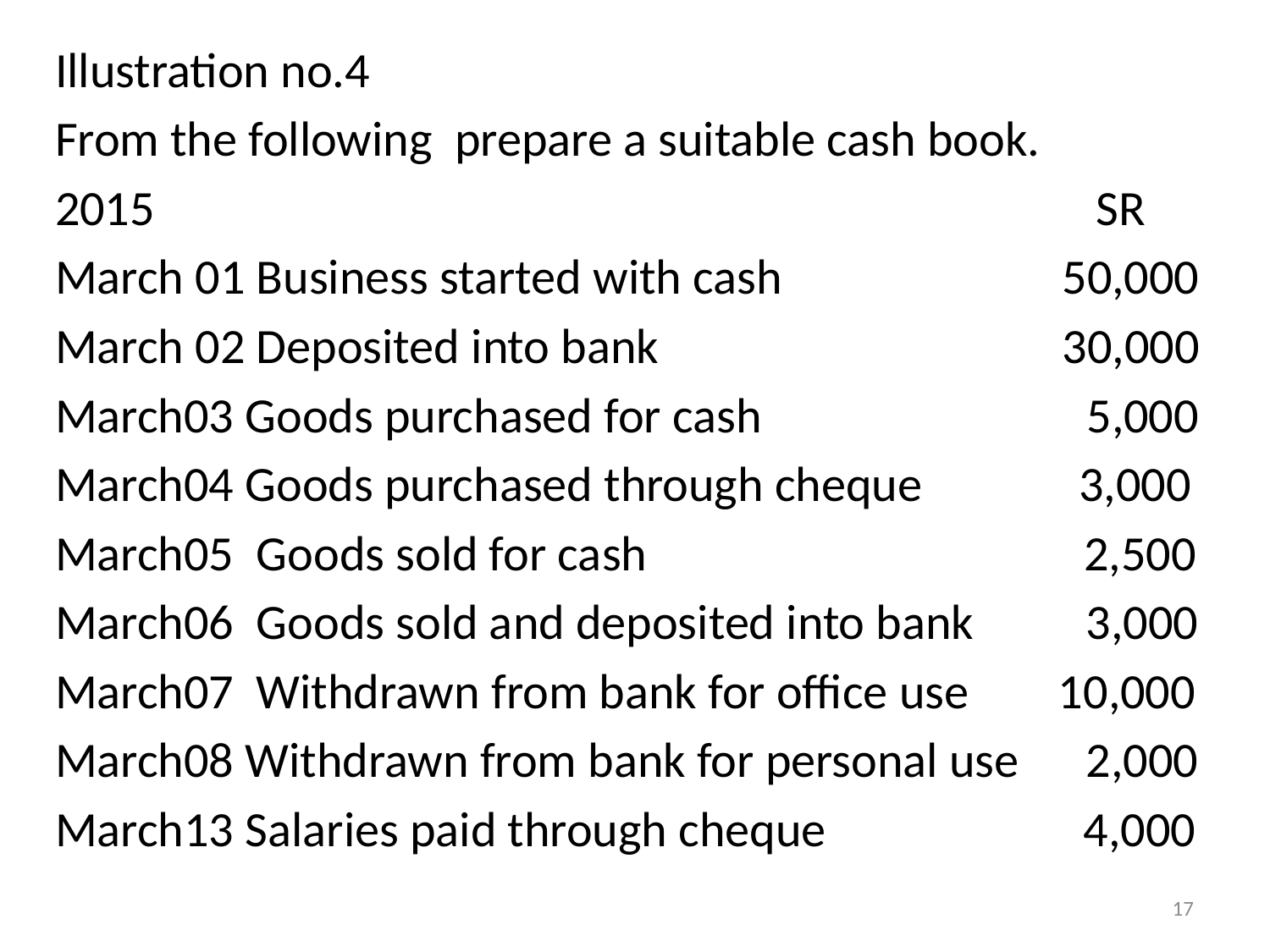

Illustration no.4
From the following  prepare a suitable cash book.
2015                                                                                    SR
March 01 Business started with cash                         50,000
March 02 Deposited into bank                                    30,000
March03 Goods purchased for cash                             5,000
March04 Goods purchased through cheque              3,000
March05  Goods sold for cash                                       2,500
March06  Goods sold and deposited into bank          3,000
March07  Withdrawn from bank for office use        10,000
March08 Withdrawn from bank for personal use      2,000
March13 Salaries paid through cheque                       4,000

17